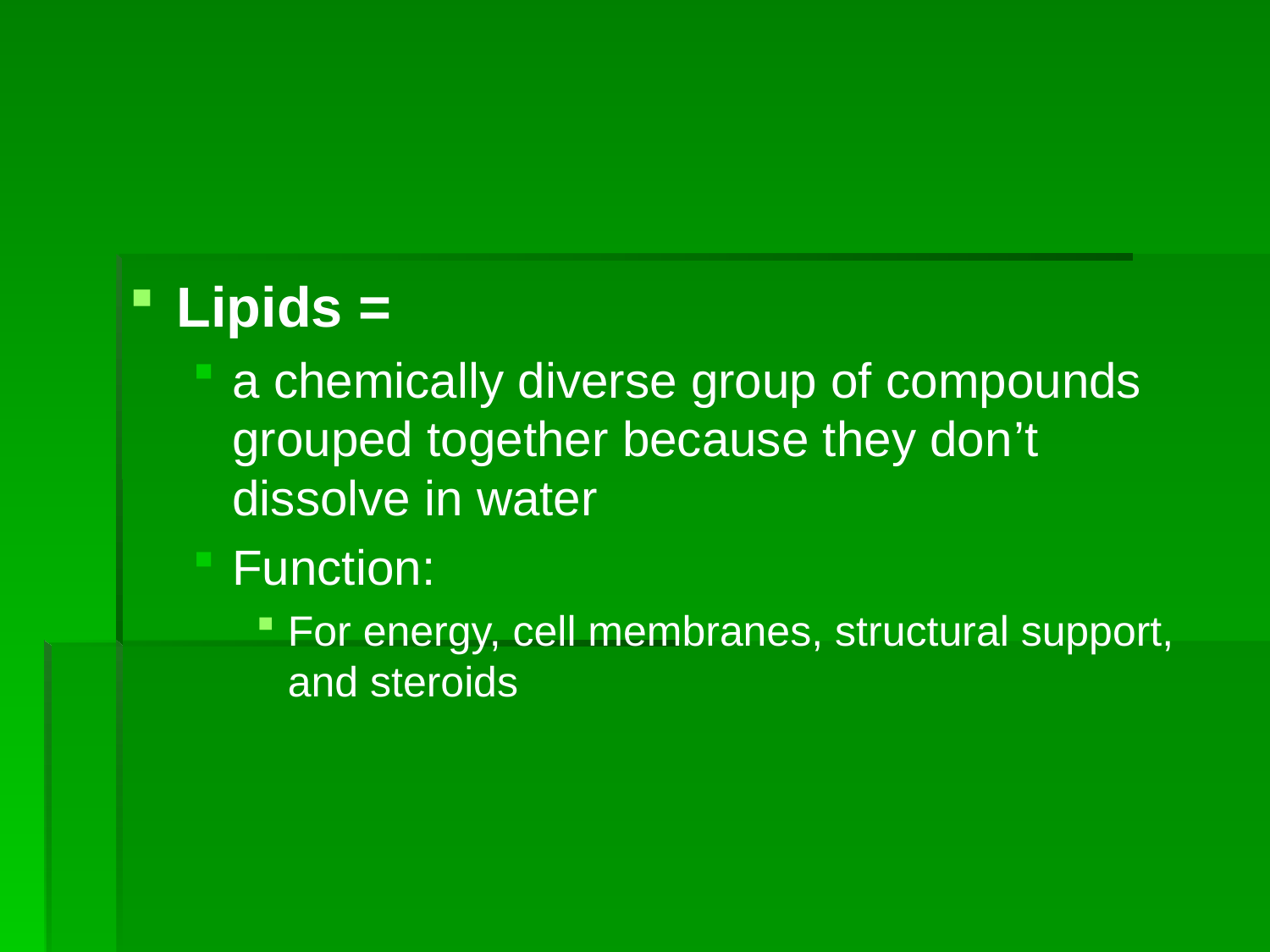

#
Lipids =
a chemically diverse group of compounds grouped together because they don’t dissolve in water
Function:
For energy, cell membranes, structural support, and steroids